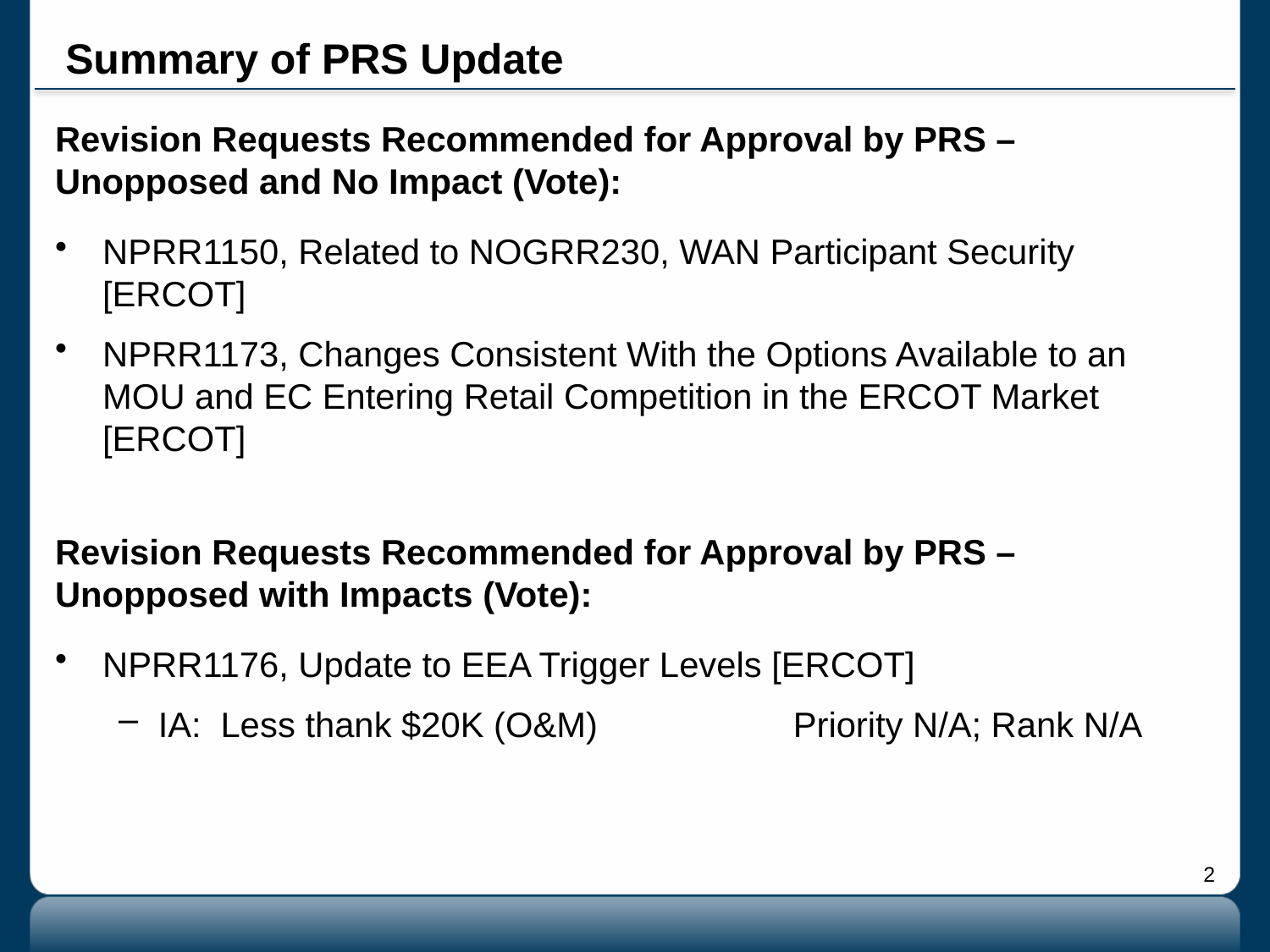

# Summary of PRS Update
Revision Requests Recommended for Approval by PRS – Unopposed and No Impact (Vote):
NPRR1150, Related to NOGRR230, WAN Participant Security [ERCOT]
NPRR1173, Changes Consistent With the Options Available to an MOU and EC Entering Retail Competition in the ERCOT Market [ERCOT]

Revision Requests Recommended for Approval by PRS – Unopposed with Impacts (Vote):
NPRR1176, Update to EEA Trigger Levels [ERCOT]
IA:  Less thank $20K (O&M)		Priority N/A; Rank N/A